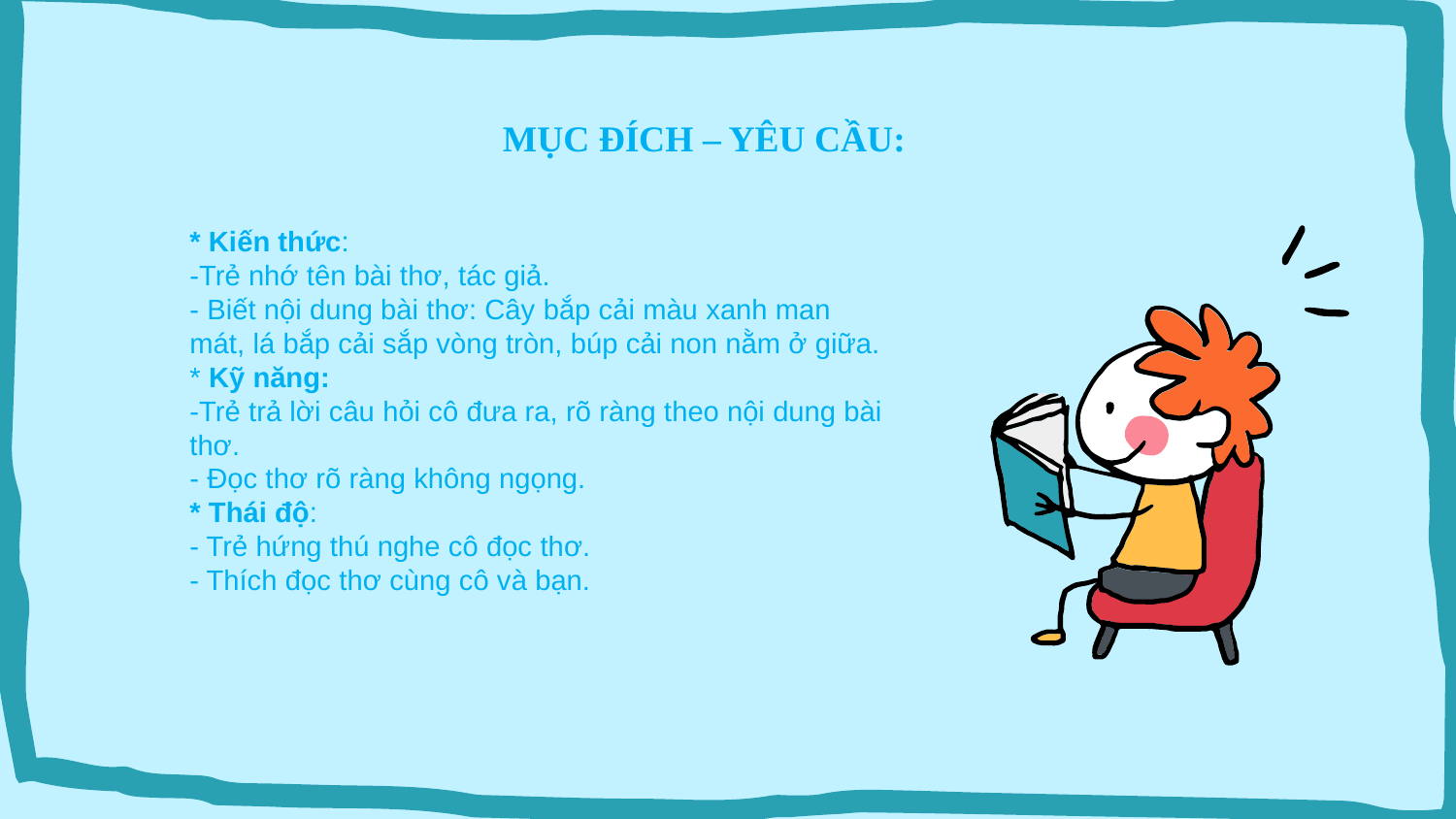

MỤC ĐÍCH – YÊU CẦU:
* Kiến thức:
-Trẻ nhớ tên bài thơ, tác giả.
- Biết nội dung bài thơ: Cây bắp cải màu xanh man mát, lá bắp cải sắp vòng tròn, búp cải non nằm ở giữa.
* Kỹ năng:
-Trẻ trả lời câu hỏi cô đưa ra, rõ ràng theo nội dung bài thơ.
- Đọc thơ rõ ràng không ngọng.
* Thái độ:
- Trẻ hứng thú nghe cô đọc thơ.
- Thích đọc thơ cùng cô và bạn.